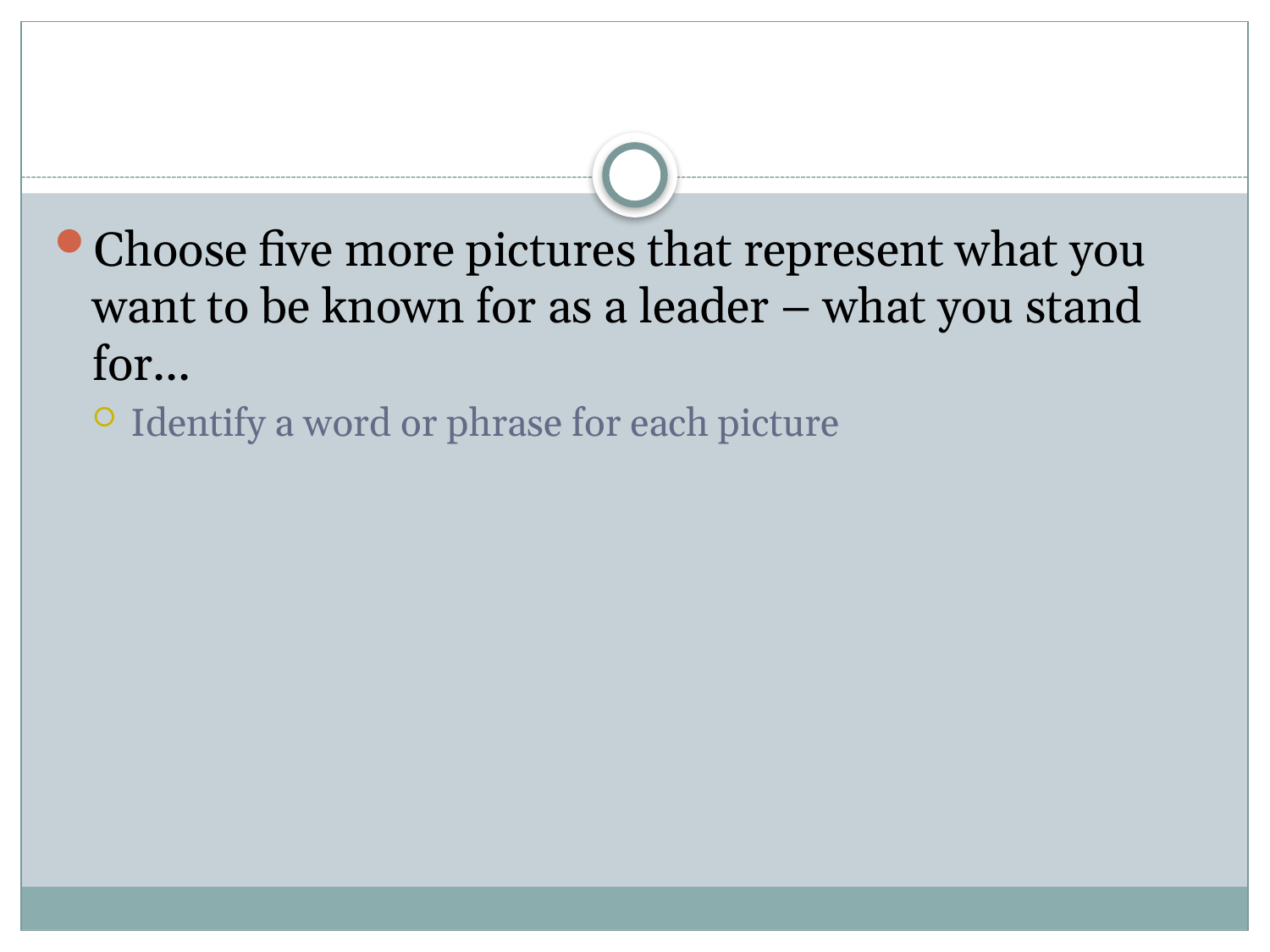

#
Choose five more pictures that represent what you want to be known for as a leader – what you stand for...
Identify a word or phrase for each picture